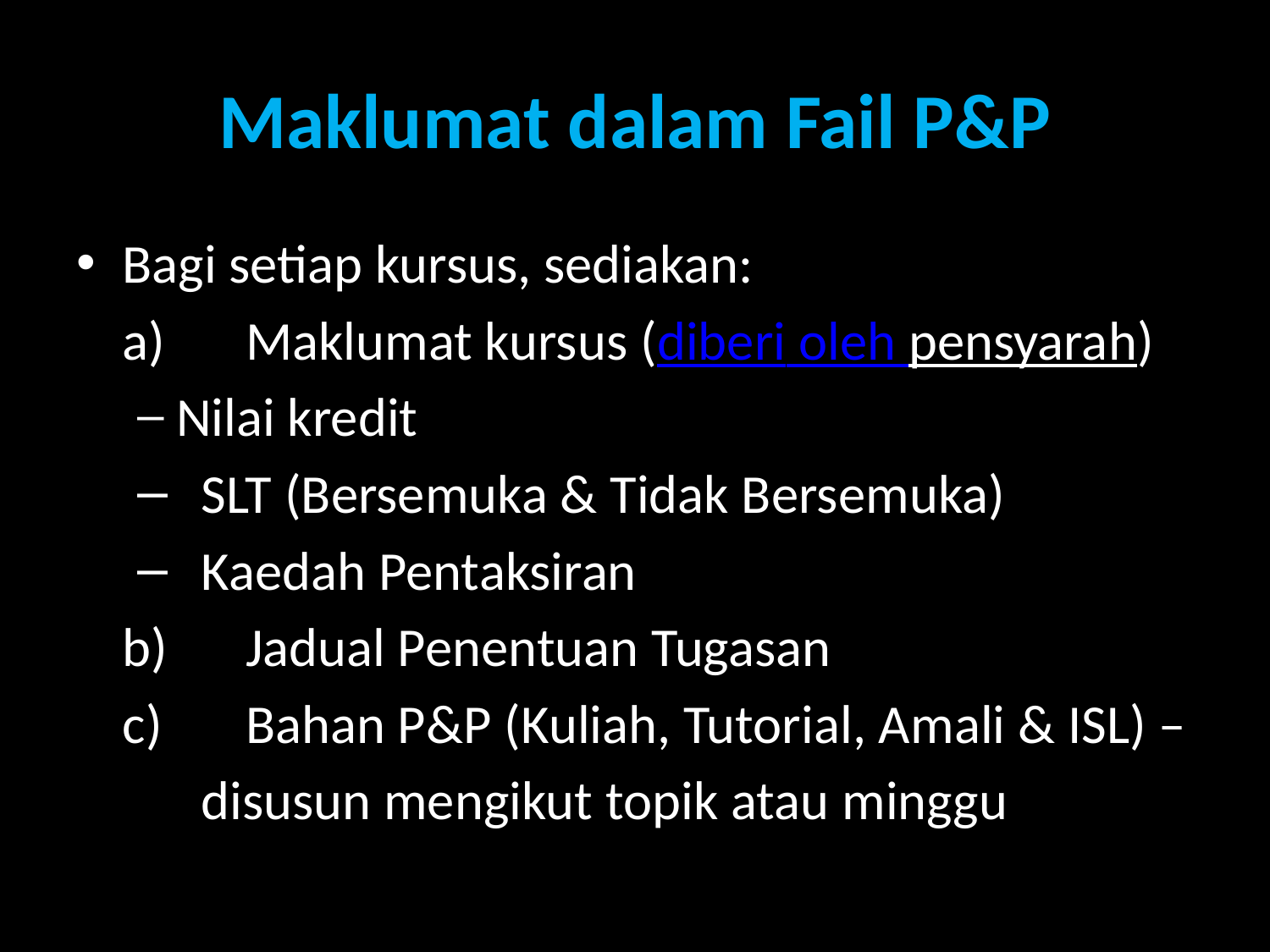

# Maklumat dalam Fail P&P
Bagi setiap kursus, sediakan:
	a)	Maklumat kursus (diberi oleh pensyarah)
	Nilai kredit
  SLT (Bersemuka & Tidak Bersemuka)
  Kaedah Pentaksiran
	b)	Jadual Penentuan Tugasan
	c)	Bahan P&P (Kuliah, Tutorial, Amali & ISL) –
          disusun mengikut topik atau minggu